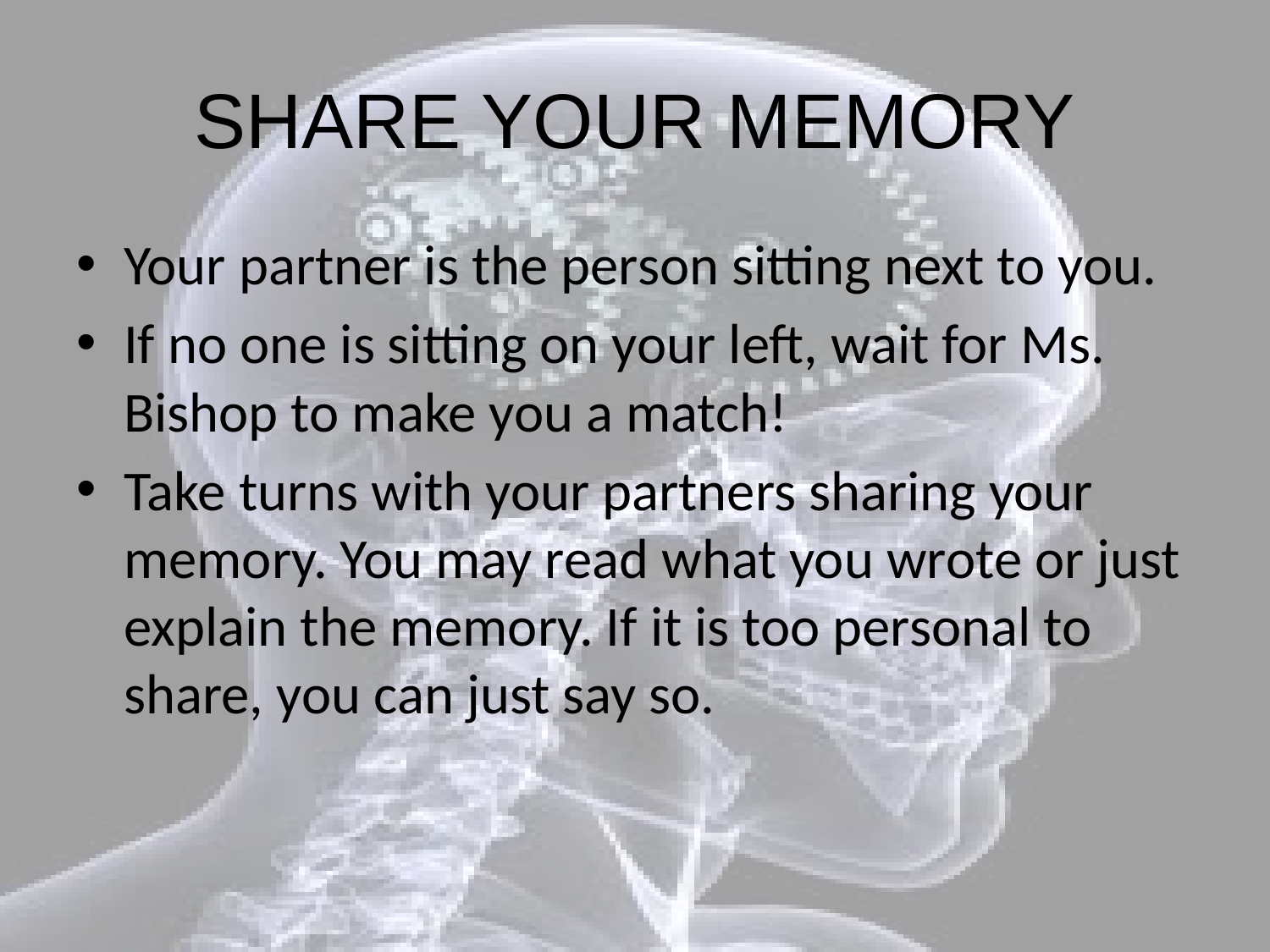

# SHARE YOUR MEMORY
Your partner is the person sitting next to you.
If no one is sitting on your left, wait for Ms. Bishop to make you a match!
Take turns with your partners sharing your memory. You may read what you wrote or just explain the memory. If it is too personal to share, you can just say so.